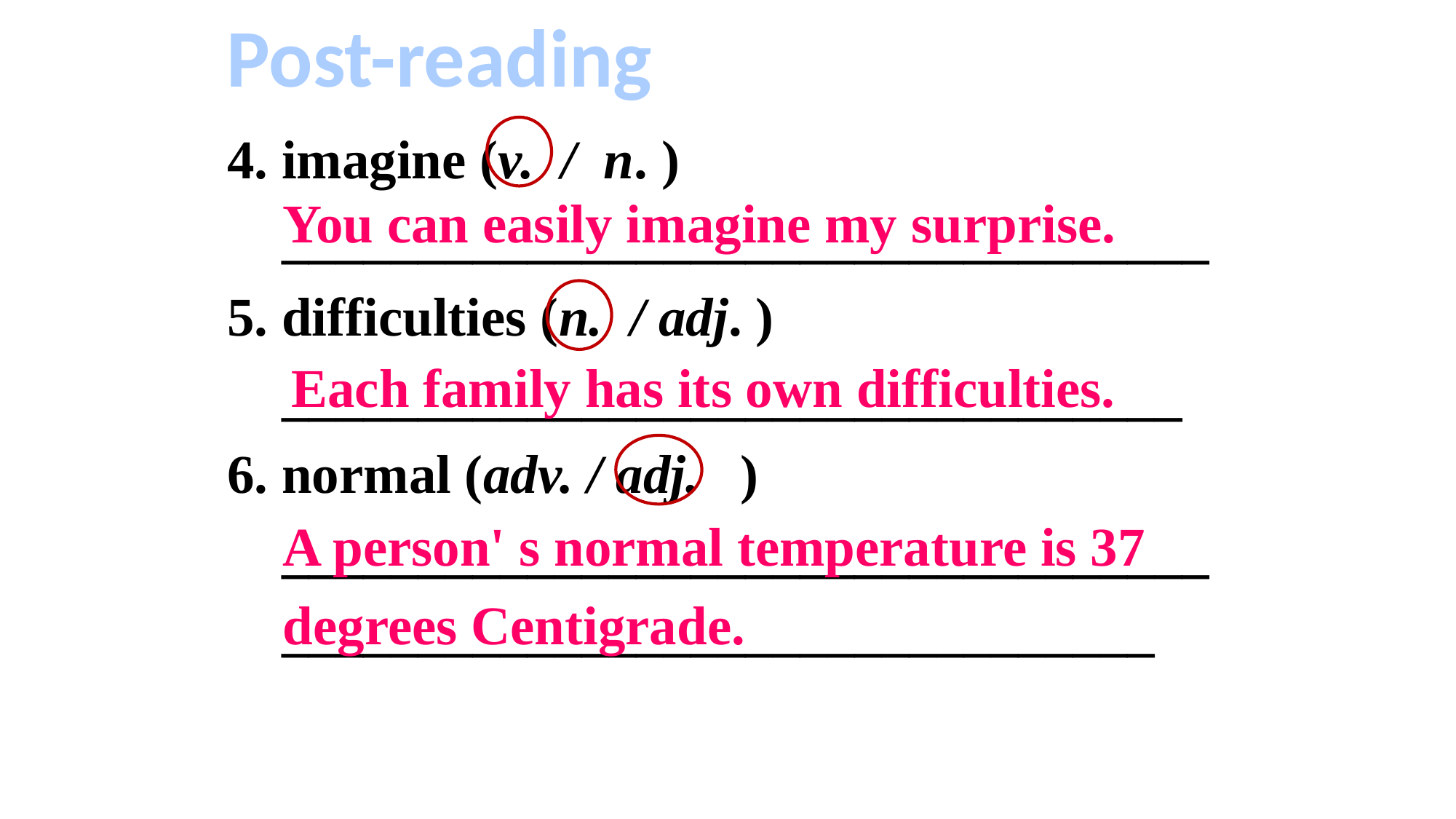

Post-reading
4. imagine (v.  /  n. )
    __________________________________
5. difficulties (n.  / adj. )
    _________________________________
6. normal (adv. / adj.   )
    __________________________________
    ________________________________

You can easily imagine my surprise.

Each family has its own difficulties.

A person' s normal temperature is 37 degrees Centigrade.